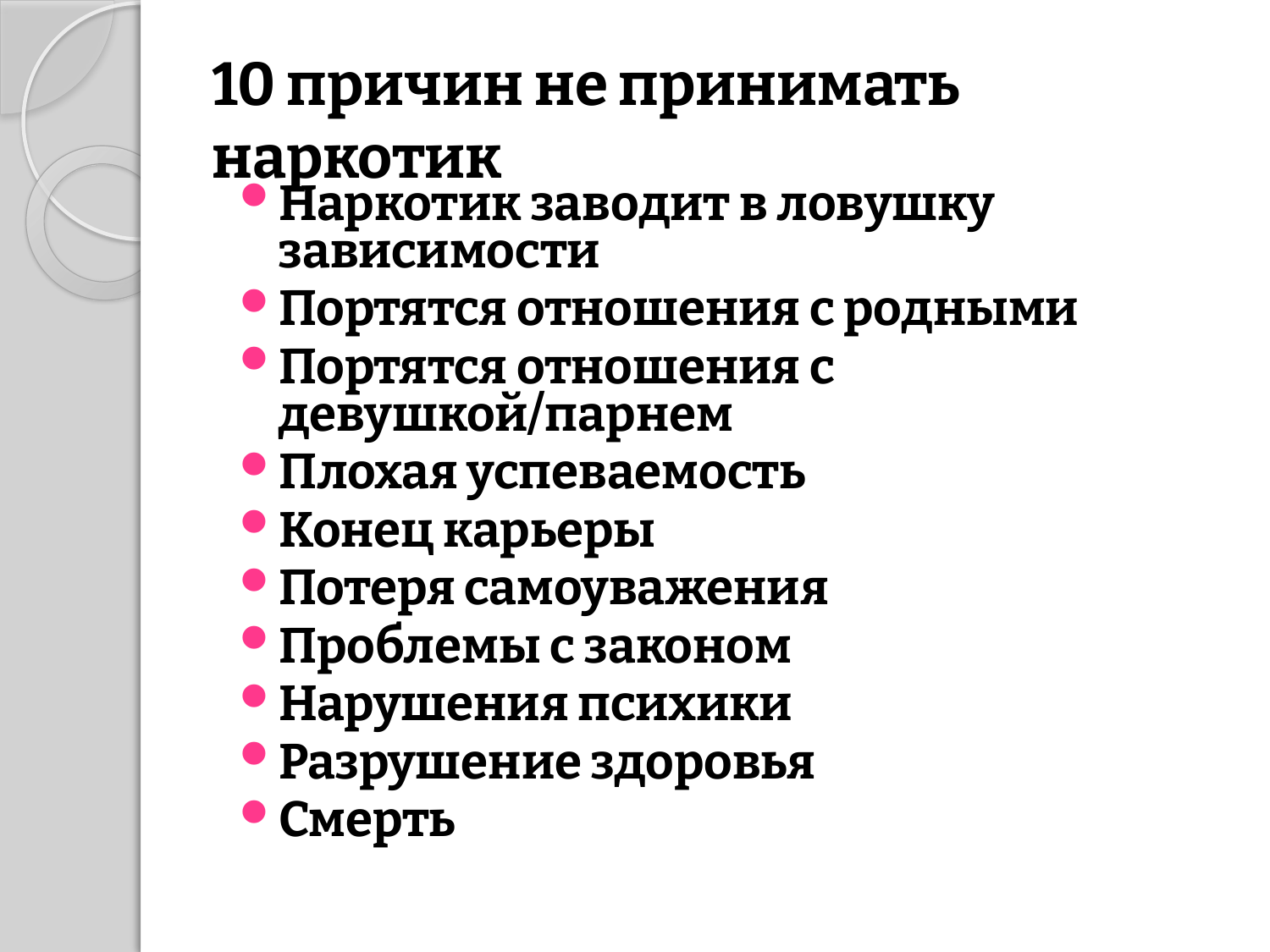

# 10 причин не принимать наркотик
Наркотик заводит в ловушку зависимости
Портятся отношения с родными
Портятся отношения с девушкой/парнем
Плохая успеваемость
Конец карьеры
Потеря самоуважения
Проблемы с законом
Нарушения психики
Разрушение здоровья
Смерть